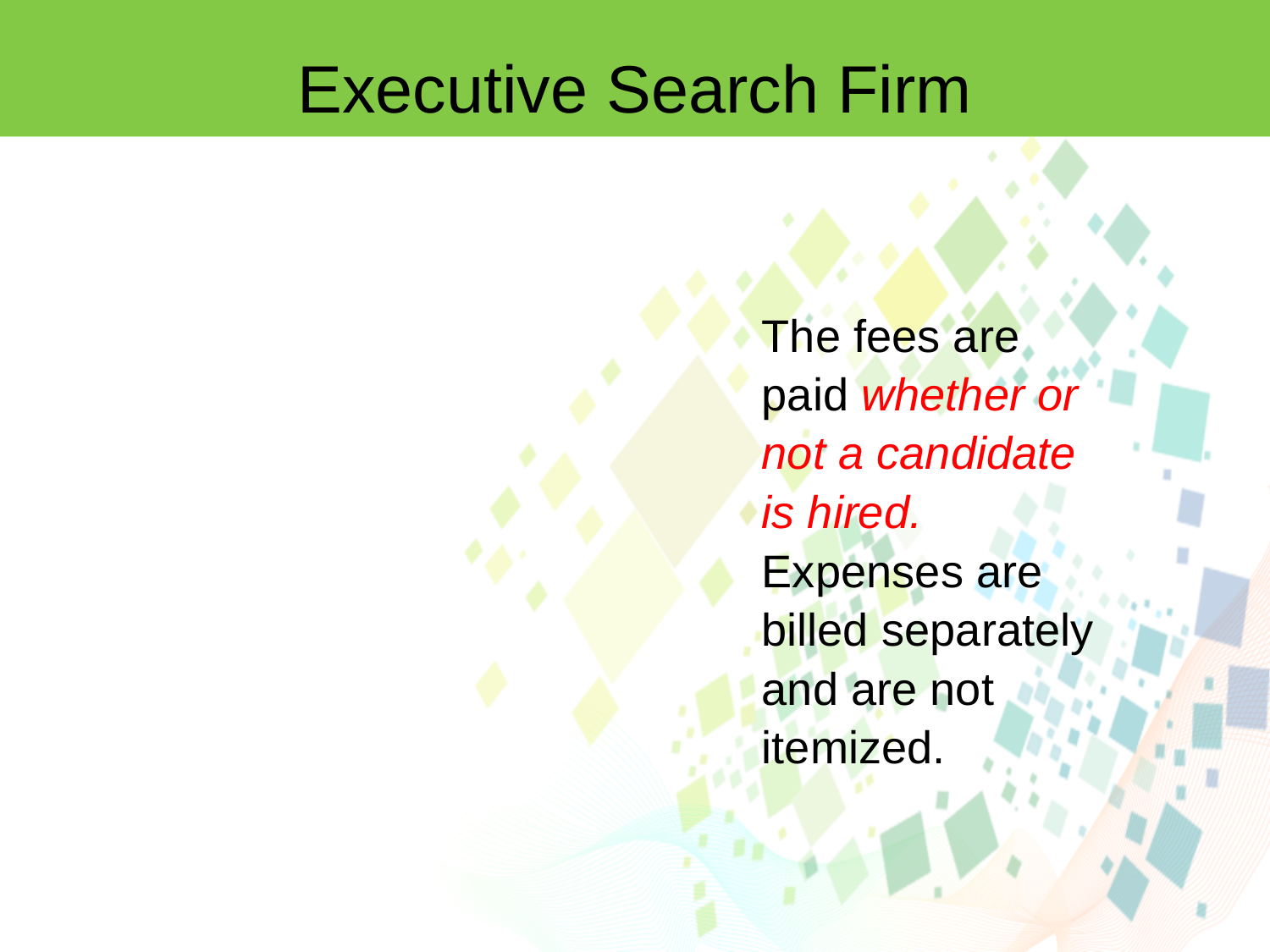

Executive Search Firm
The fees are paid whether or not a candidate is hired. Expenses are billed separately and are not itemized.